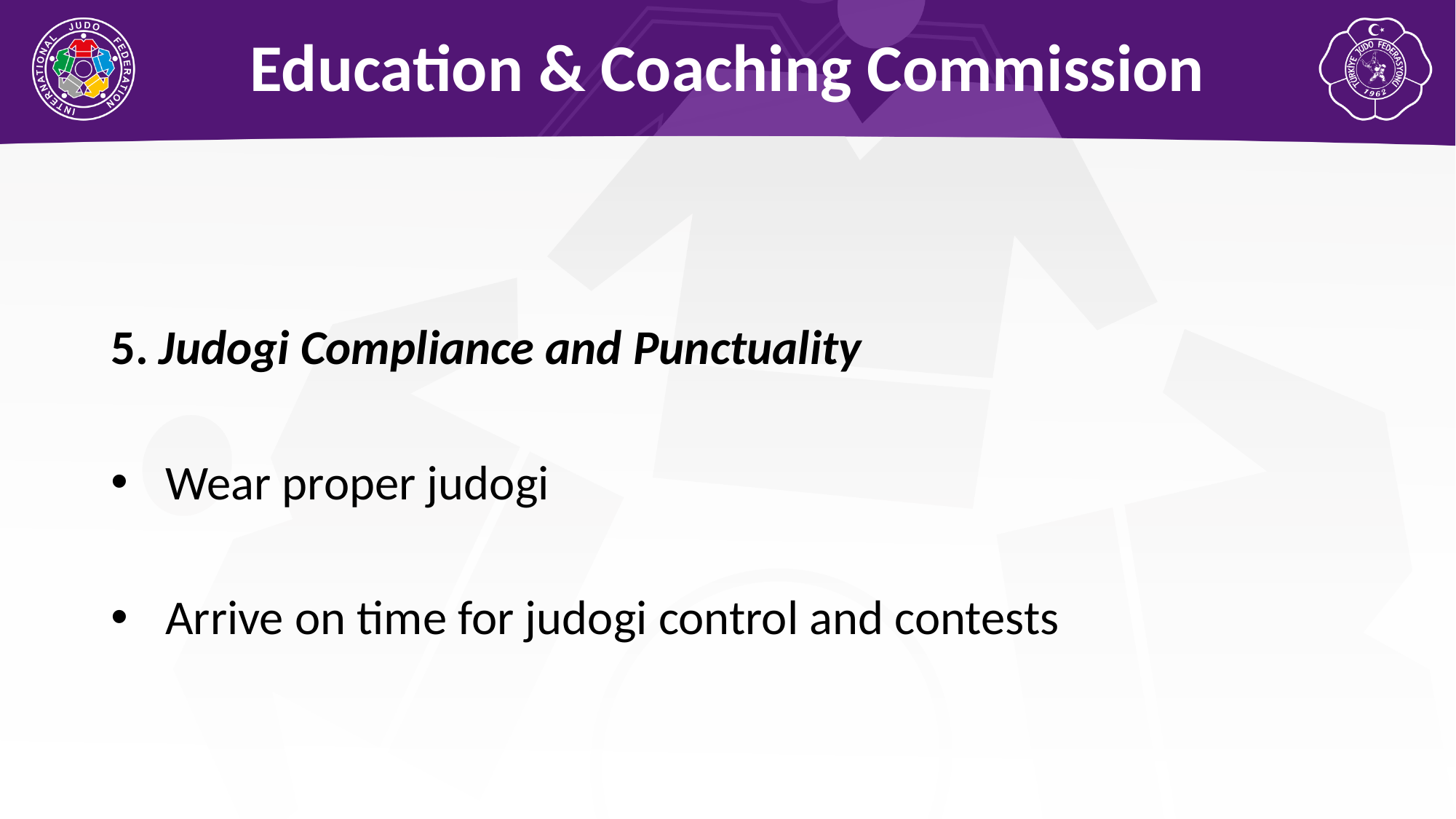

Education & Coaching Commission
5. Judogi Compliance and Punctuality

Wear proper judogi

Arrive on time for judogi control and contests